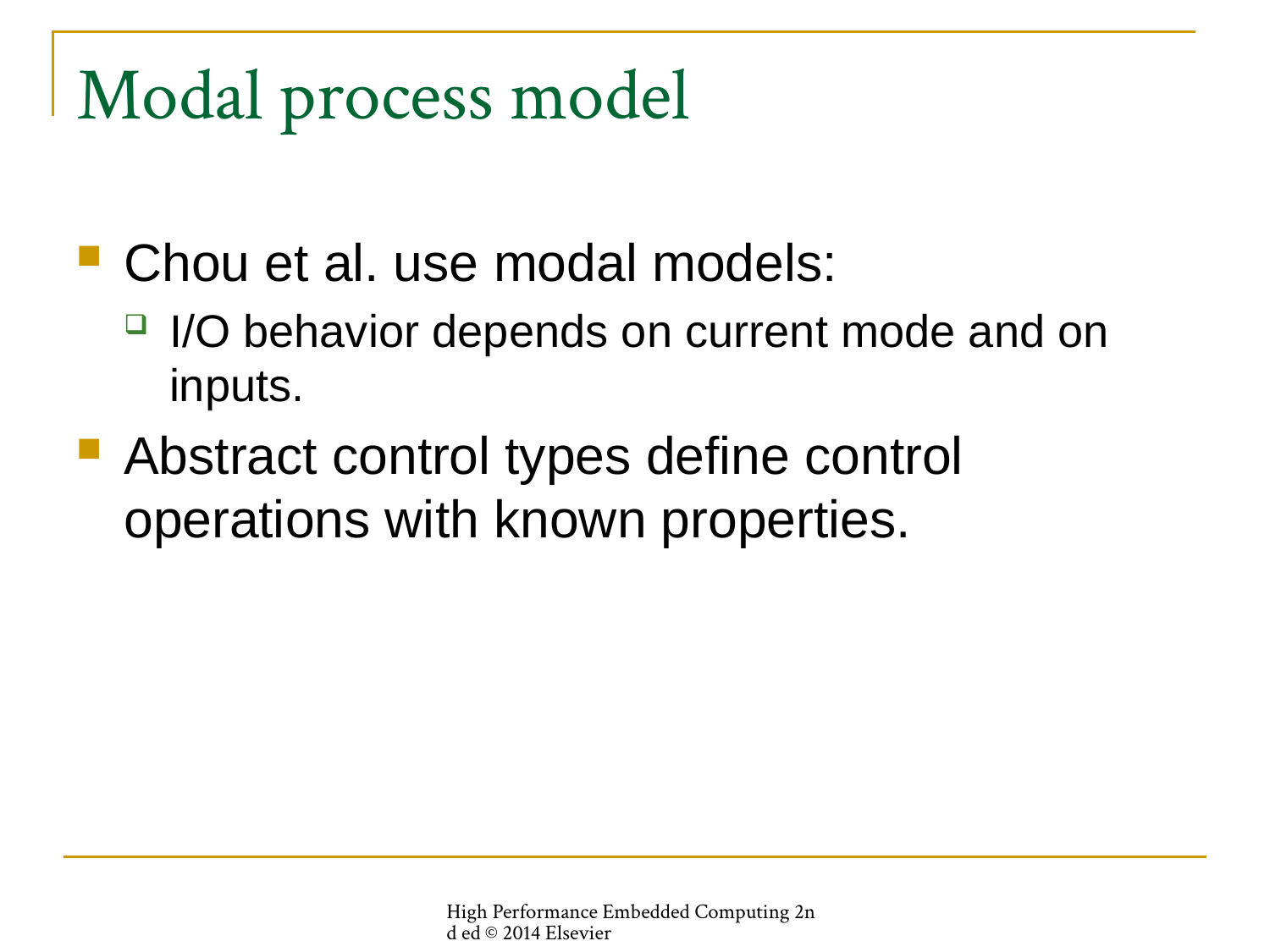

# Modal process model
Chou et al. use modal models:
I/O behavior depends on current mode and on inputs.
Abstract control types define control operations with known properties.
High Performance Embedded Computing 2nd ed © 2014 Elsevier